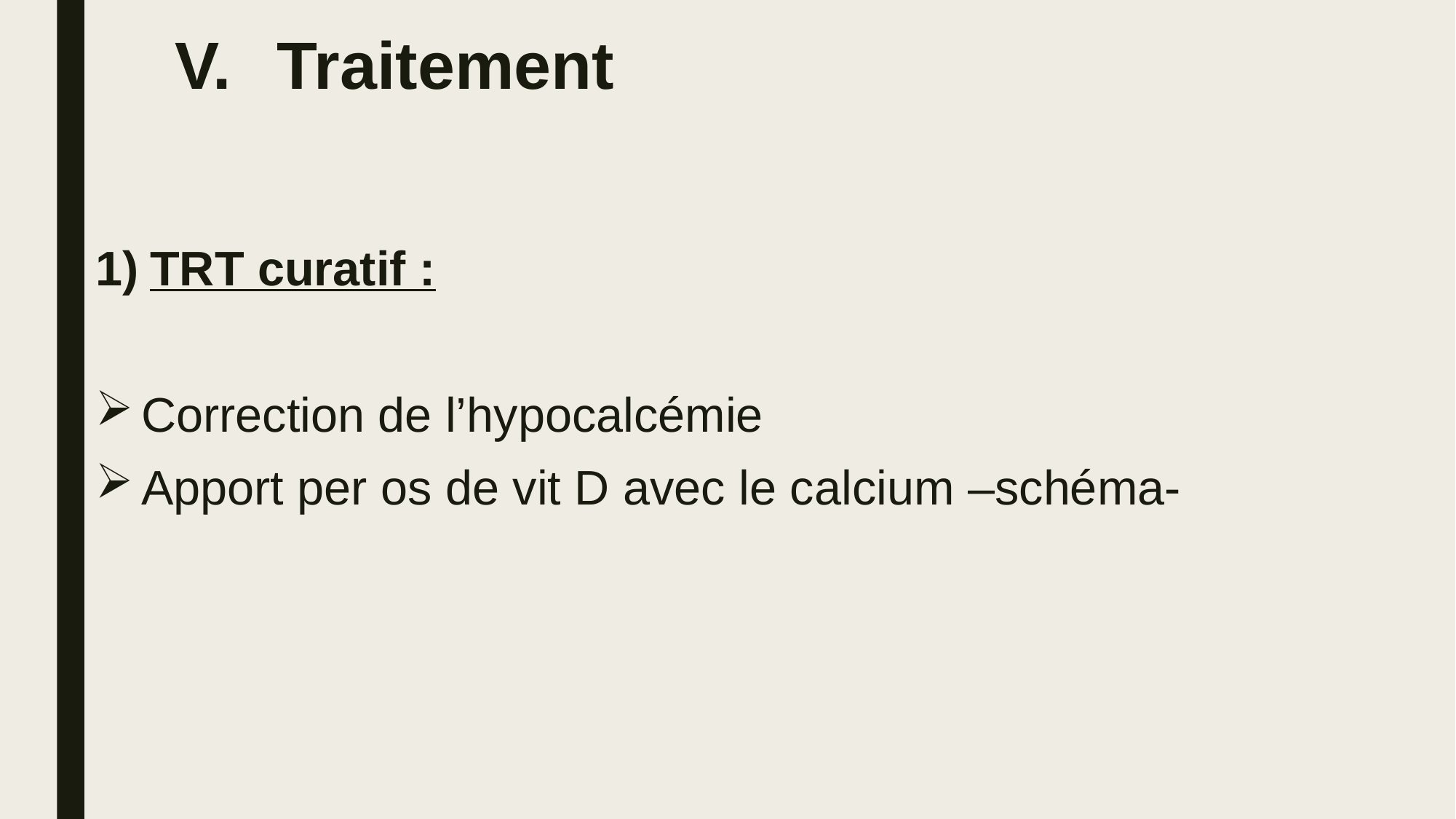

# Traitement
TRT curatif :

Correction de l’hypocalcémie
Apport per os de vit D avec le calcium –schéma-